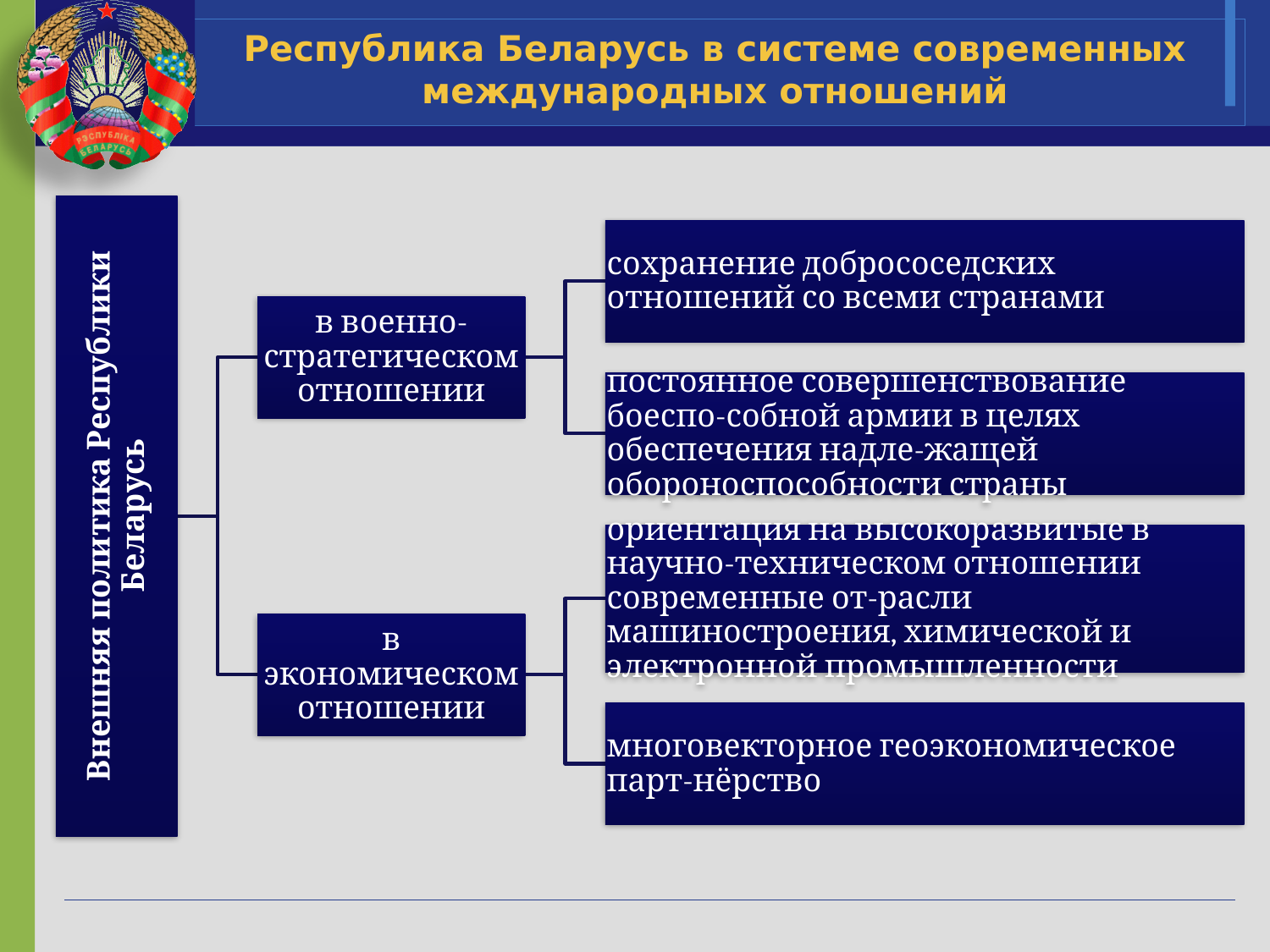

# Республика Беларусь в системе современных международных отношений

Внешняя политика Республики Беларусь
в военно-стратегическом отношении
сохранение добрососедских отношений со всеми странами
постоянное совершенствование боеспо-собной армии в целях обеспечения надле-жащей обороноспособности страны
в экономическом отношении
ориентация на высокоразвитые в научно-техническом отношении современные от-расли машиностроения, химической и электронной промышленности
многовекторное геоэкономическое парт-нёрство